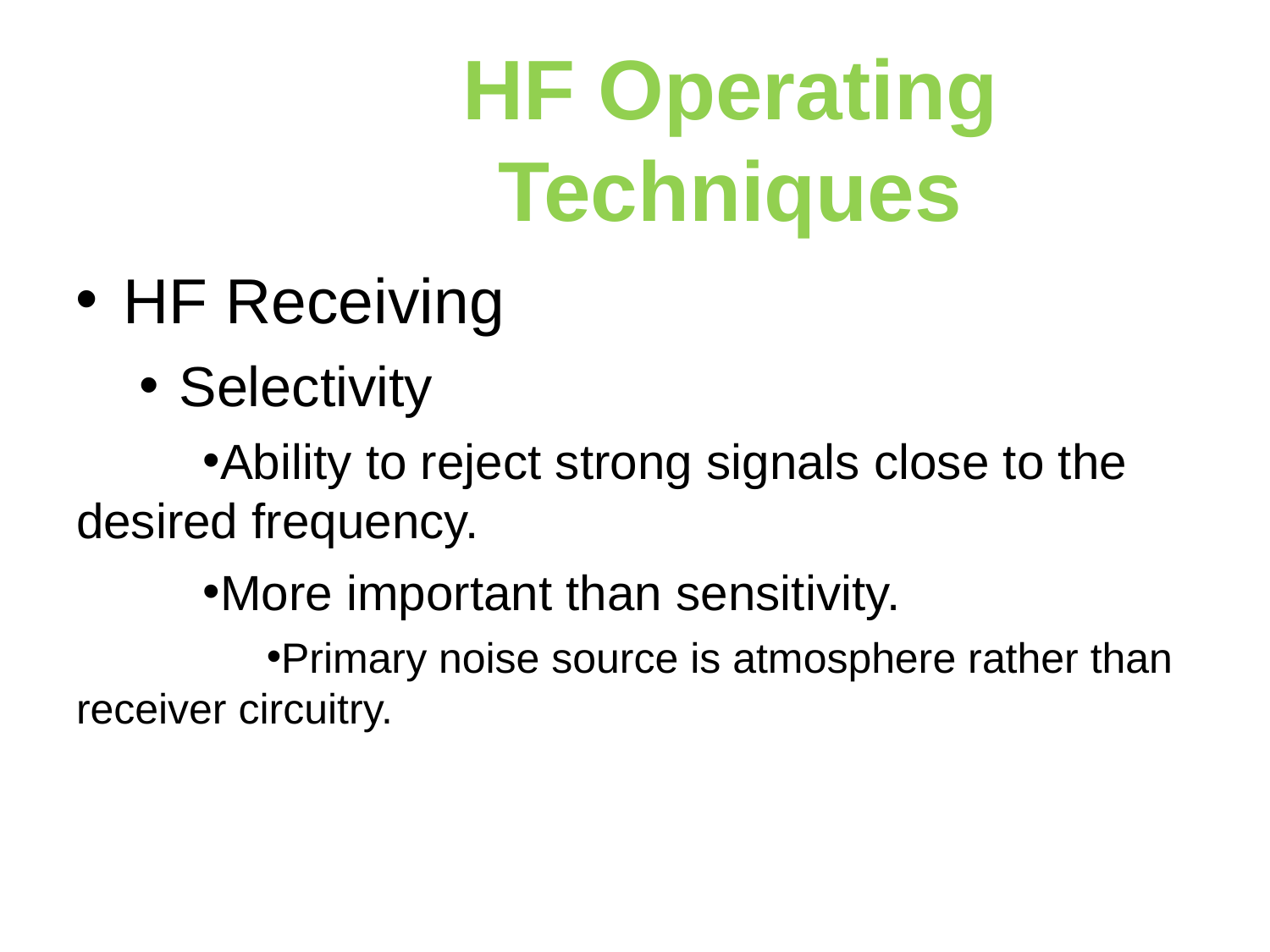

HF Operating Techniques
HF Receiving
Selectivity
Ability to reject strong signals close to the desired frequency.
More important than sensitivity.
Primary noise source is atmosphere rather than receiver circuitry.